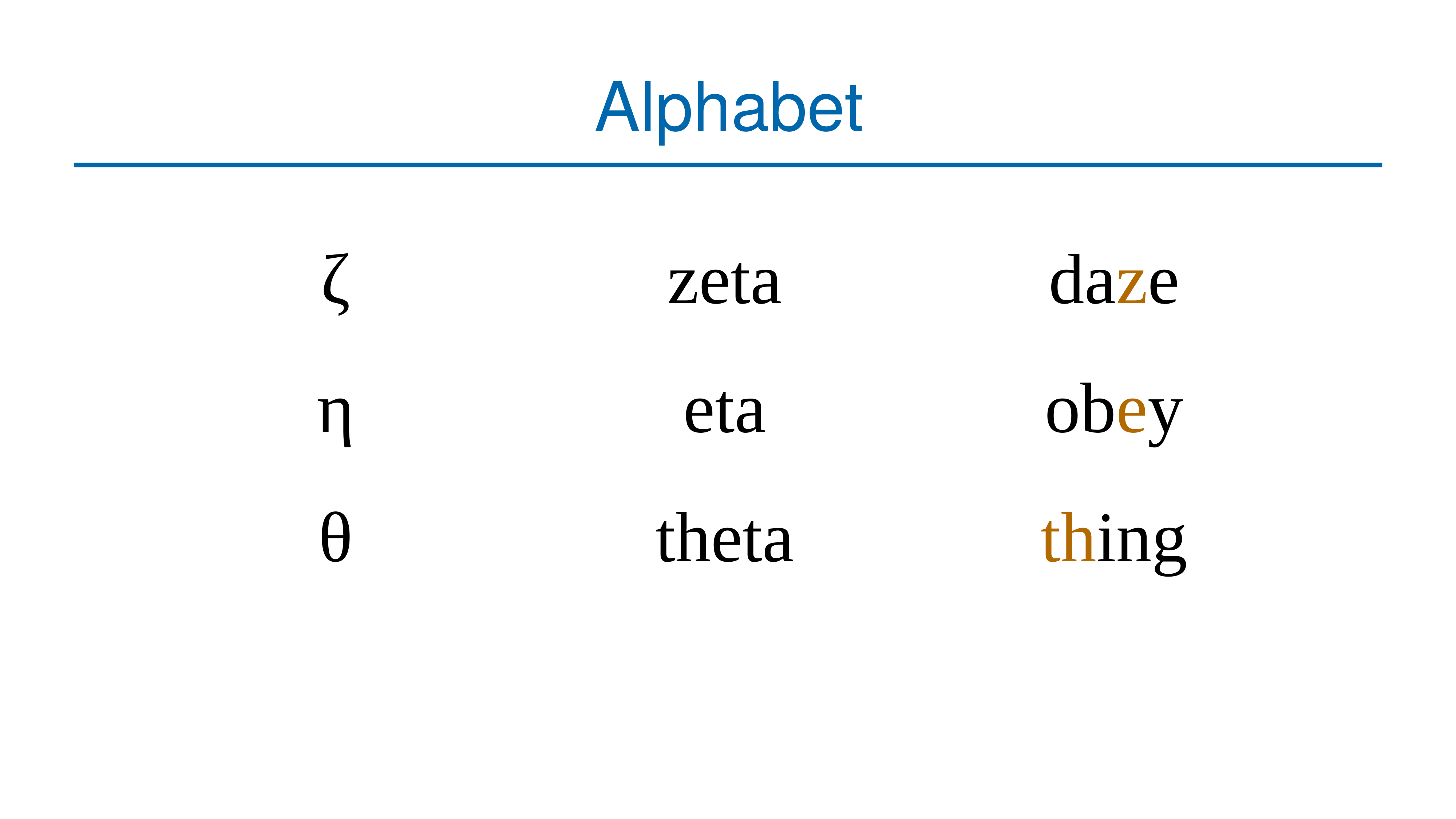

# Alphabet
| ζ | zeta | daze |
| --- | --- | --- |
| η | eta | obey |
| θ | theta | thing |